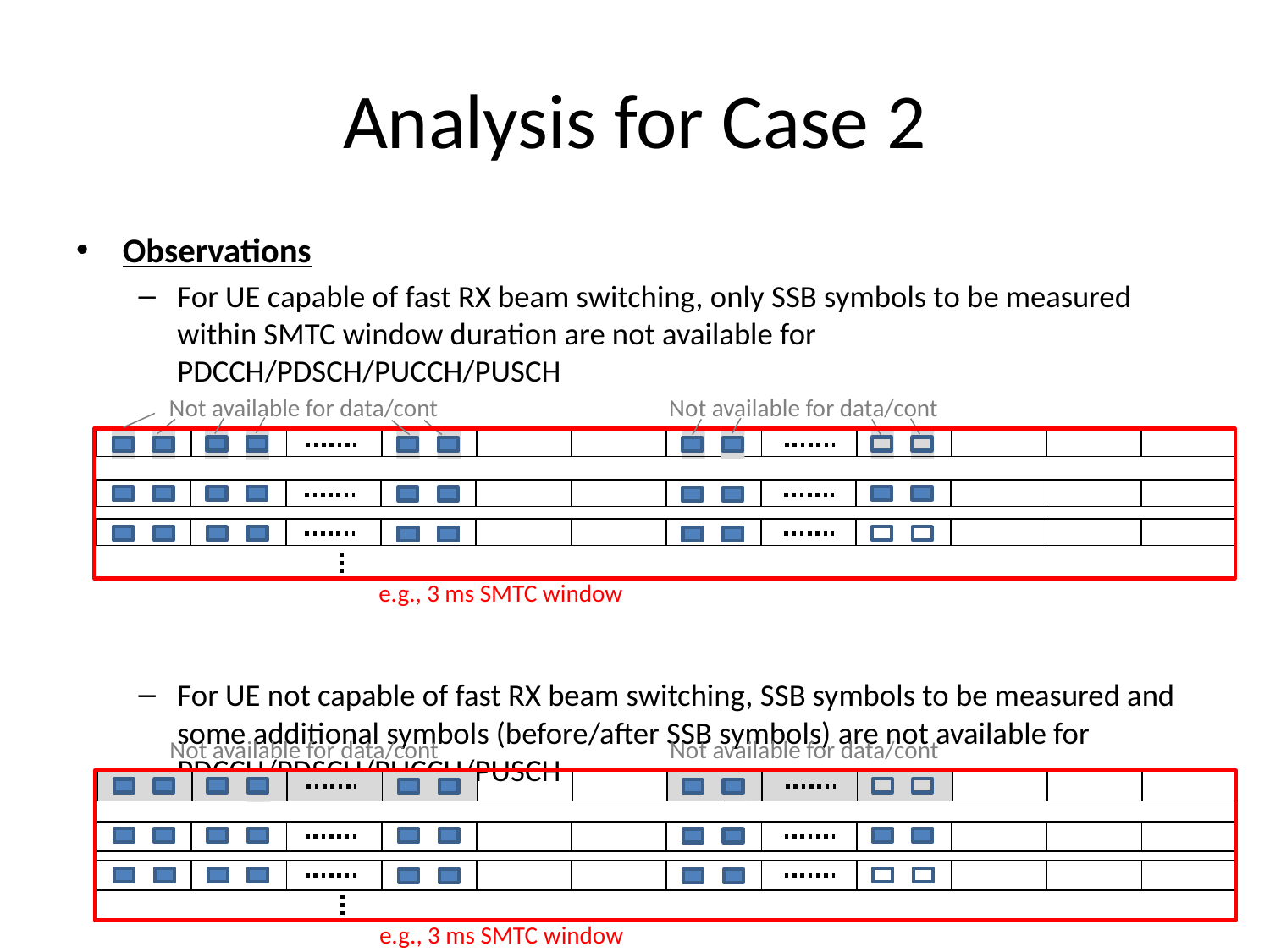

# Analysis for Case 2
Observations
For UE capable of fast RX beam switching, only SSB symbols to be measured within SMTC window duration are not available for PDCCH/PDSCH/PUCCH/PUSCH

For UE not capable of fast RX beam switching, SSB symbols to be measured and some additional symbols (before/after SSB symbols) are not available for PDCCH/PDSCH/PUCCH/PUSCH

Not available for data/cont
Not available for data/cont

|  |  |  |  |  |  |  |  |  |  |  |  |
| --- | --- | --- | --- | --- | --- | --- | --- | --- | --- | --- | --- |

|  |  |  |  |  |  |  |  |  |  |  |  |
| --- | --- | --- | --- | --- | --- | --- | --- | --- | --- | --- | --- |

|  |  |  |  |  |  |  |  |  |  |  |  |
| --- | --- | --- | --- | --- | --- | --- | --- | --- | --- | --- | --- |

e.g., 3 ms SMTC window
Not available for data/cont
Not available for data/cont

|  |  |  |  |  |  |  |  |  |  |  |  |
| --- | --- | --- | --- | --- | --- | --- | --- | --- | --- | --- | --- |

|  |  |  |  |  |  |  |  |  |  |  |  |
| --- | --- | --- | --- | --- | --- | --- | --- | --- | --- | --- | --- |

|  |  |  |  |  |  |  |  |  |  |  |  |
| --- | --- | --- | --- | --- | --- | --- | --- | --- | --- | --- | --- |

e.g., 3 ms SMTC window